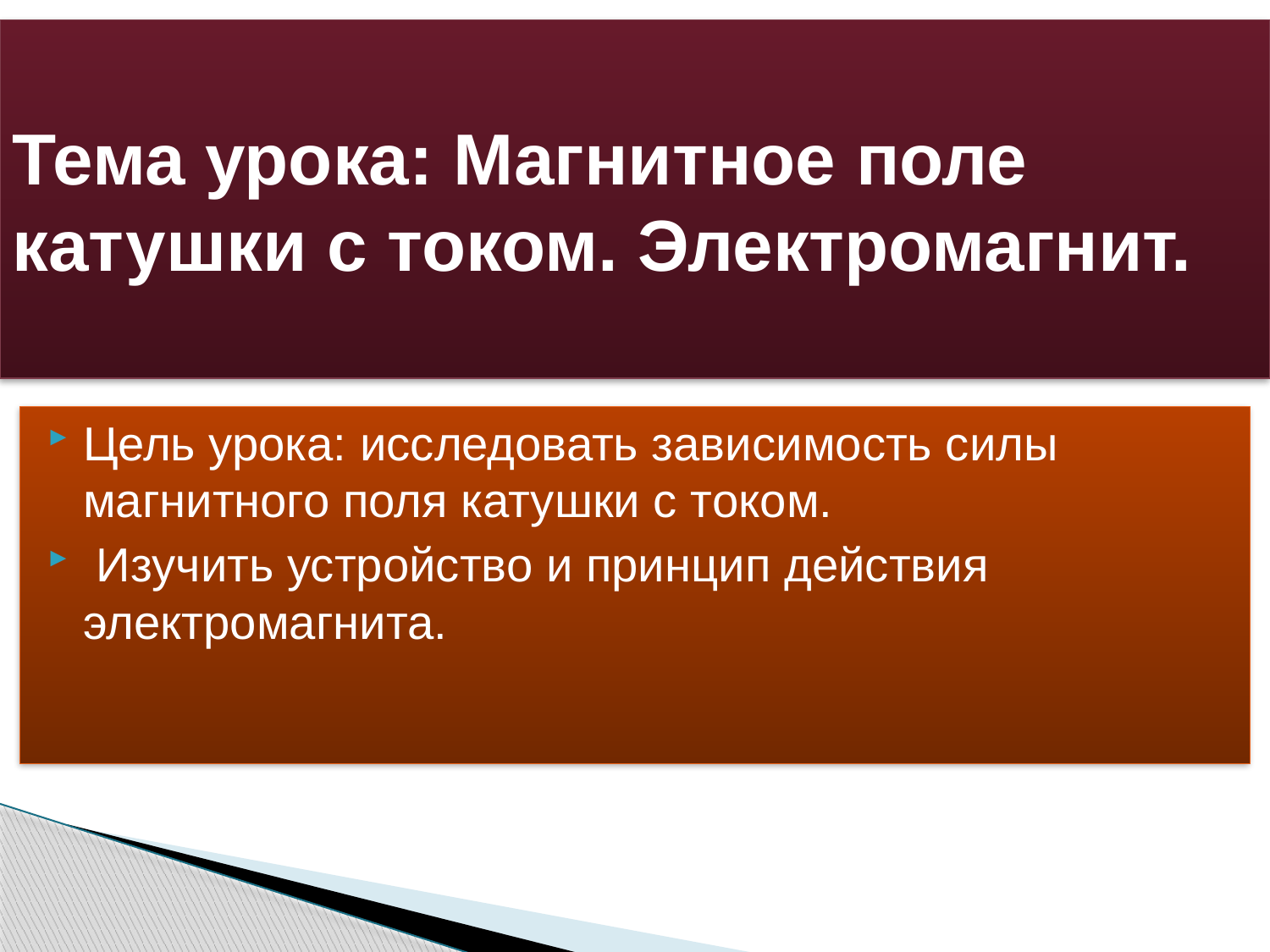

# Тема урока: Магнитное поле катушки с током. Электромагнит.
Цель урока: исследовать зависимость силы магнитного поля катушки с током.
 Изучить устройство и принцип действия электромагнита.